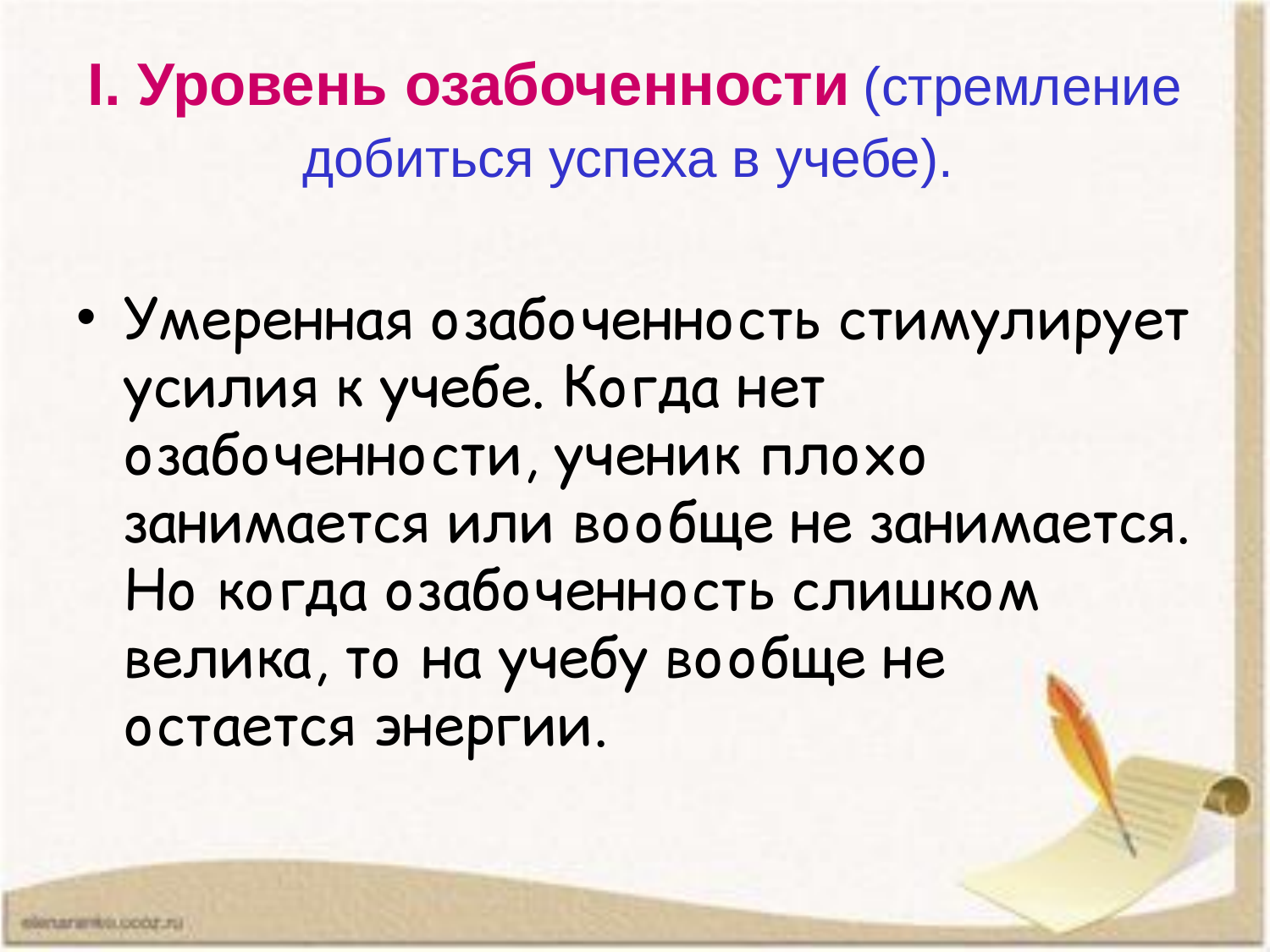

# I. Уровень озабоченности (стремление добиться успеха в учебе).
Умеренная озабоченность стимулирует усилия к учебе. Когда нет озабоченности, ученик плохо занимается или вообще не занимается. Но когда озабоченность слишком велика, то на учебу вообще не остается энергии.